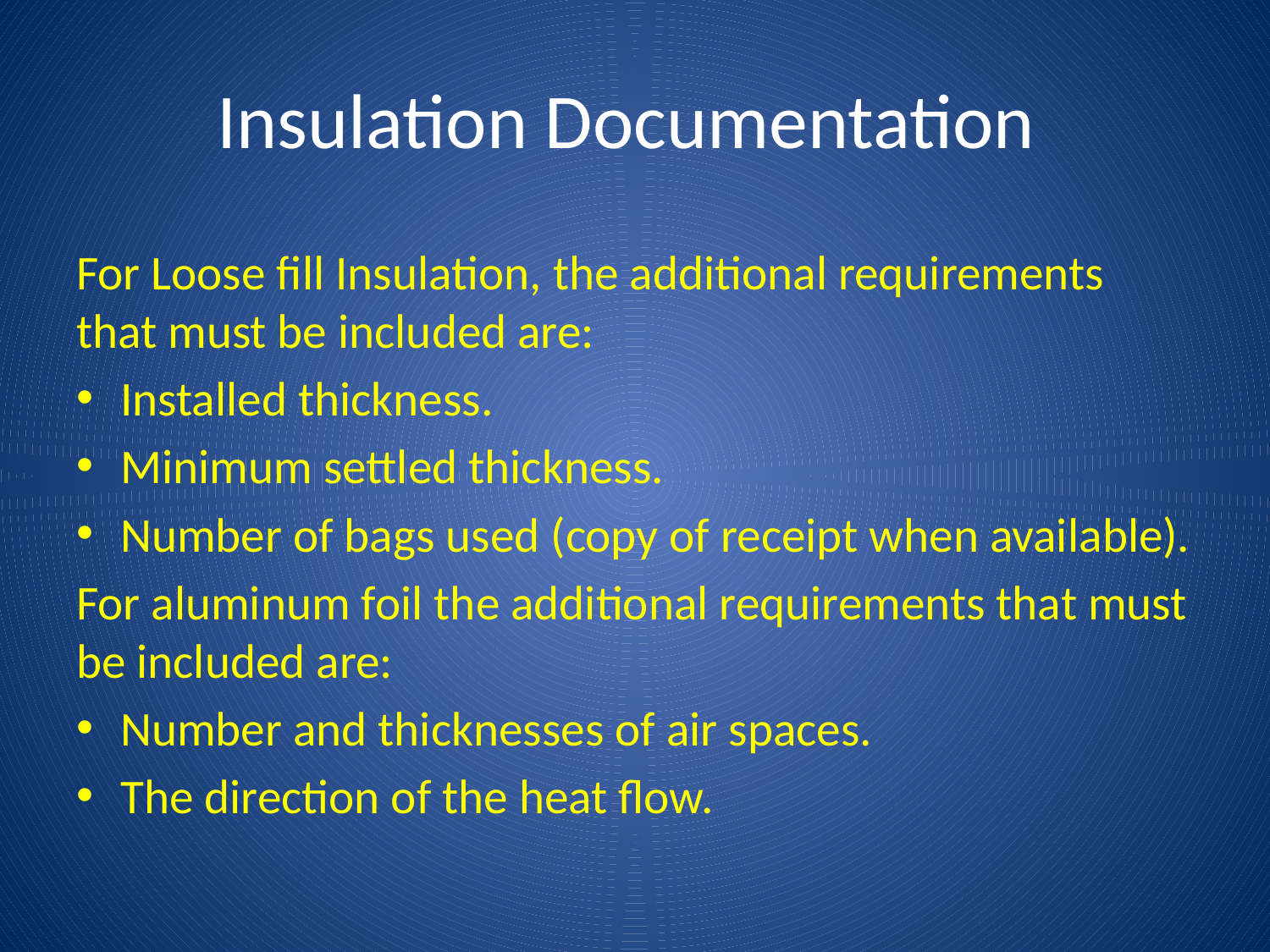

# Insulation Documentation
For Loose fill Insulation, the additional requirements that must be included are:
Installed thickness.
Minimum settled thickness.
Number of bags used (copy of receipt when available).
For aluminum foil the additional requirements that must be included are:
Number and thicknesses of air spaces.
The direction of the heat flow.